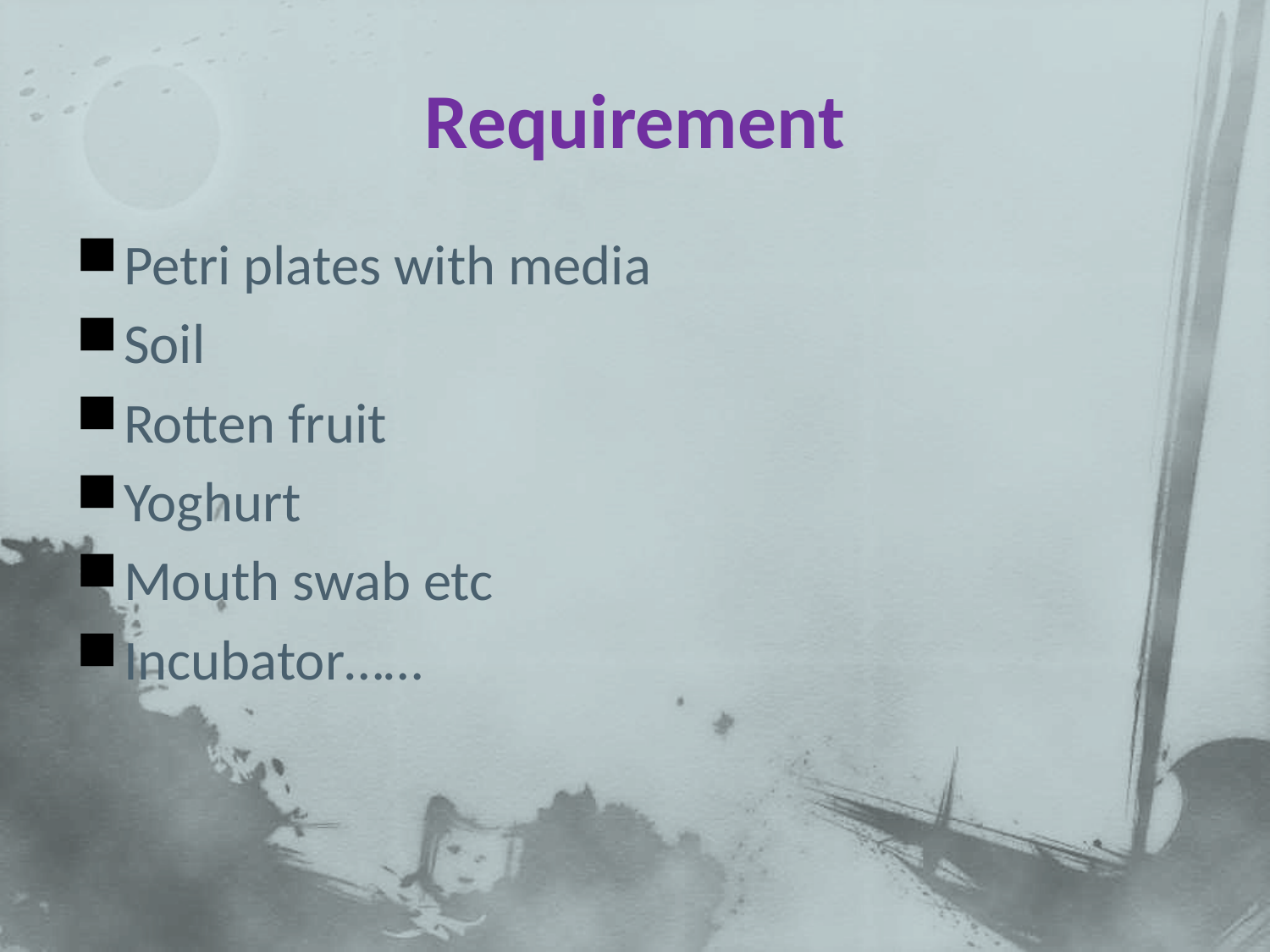

# Requirement
Petri plates with media
Soil
Rotten fruit
Yoghurt
Mouth swab etc
Incubator……